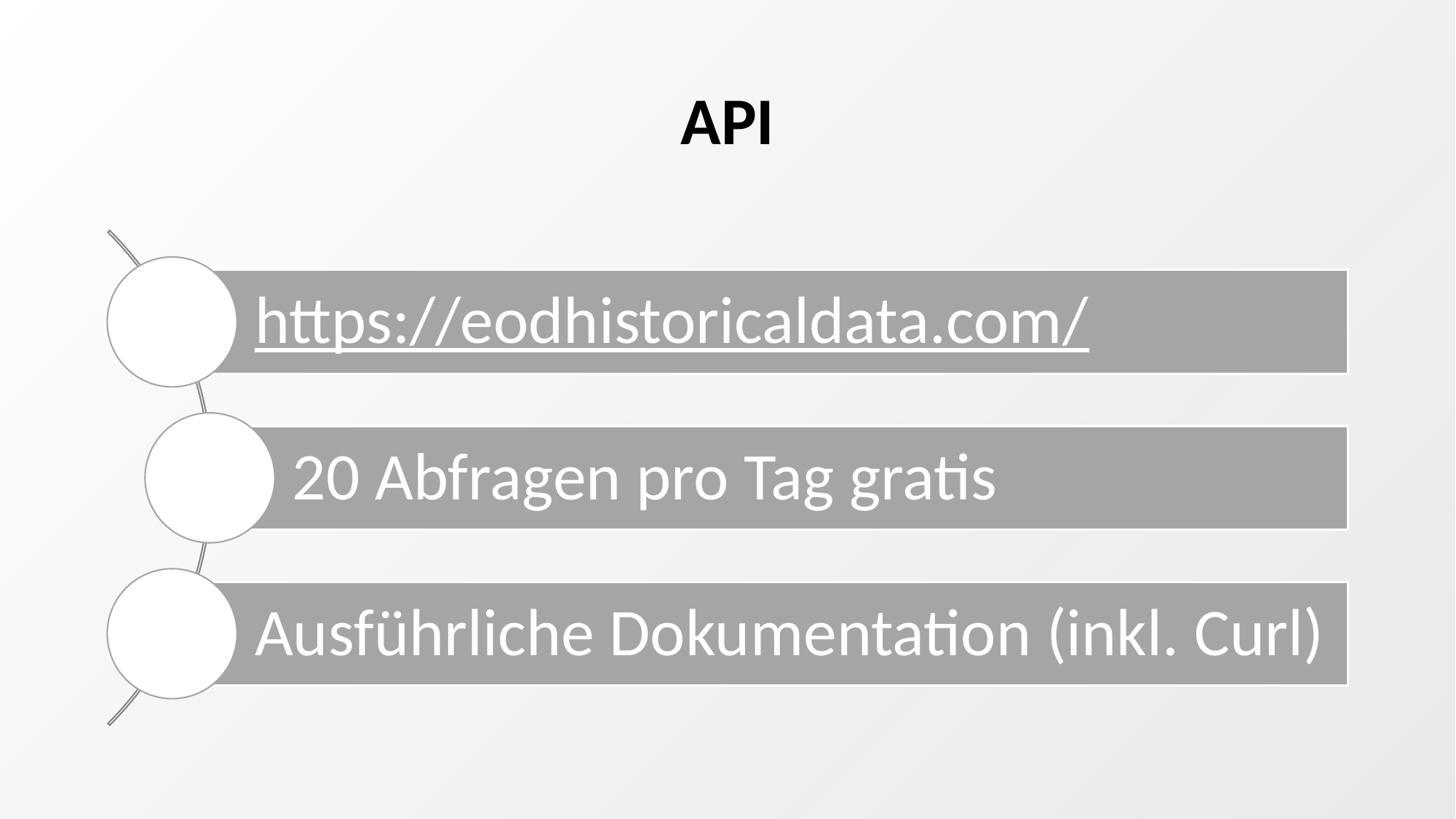

# API
https://eodhistoricaldata.com/
20 Abfragen pro Tag gratis
Ausführliche Dokumentation (inkl. Curl)